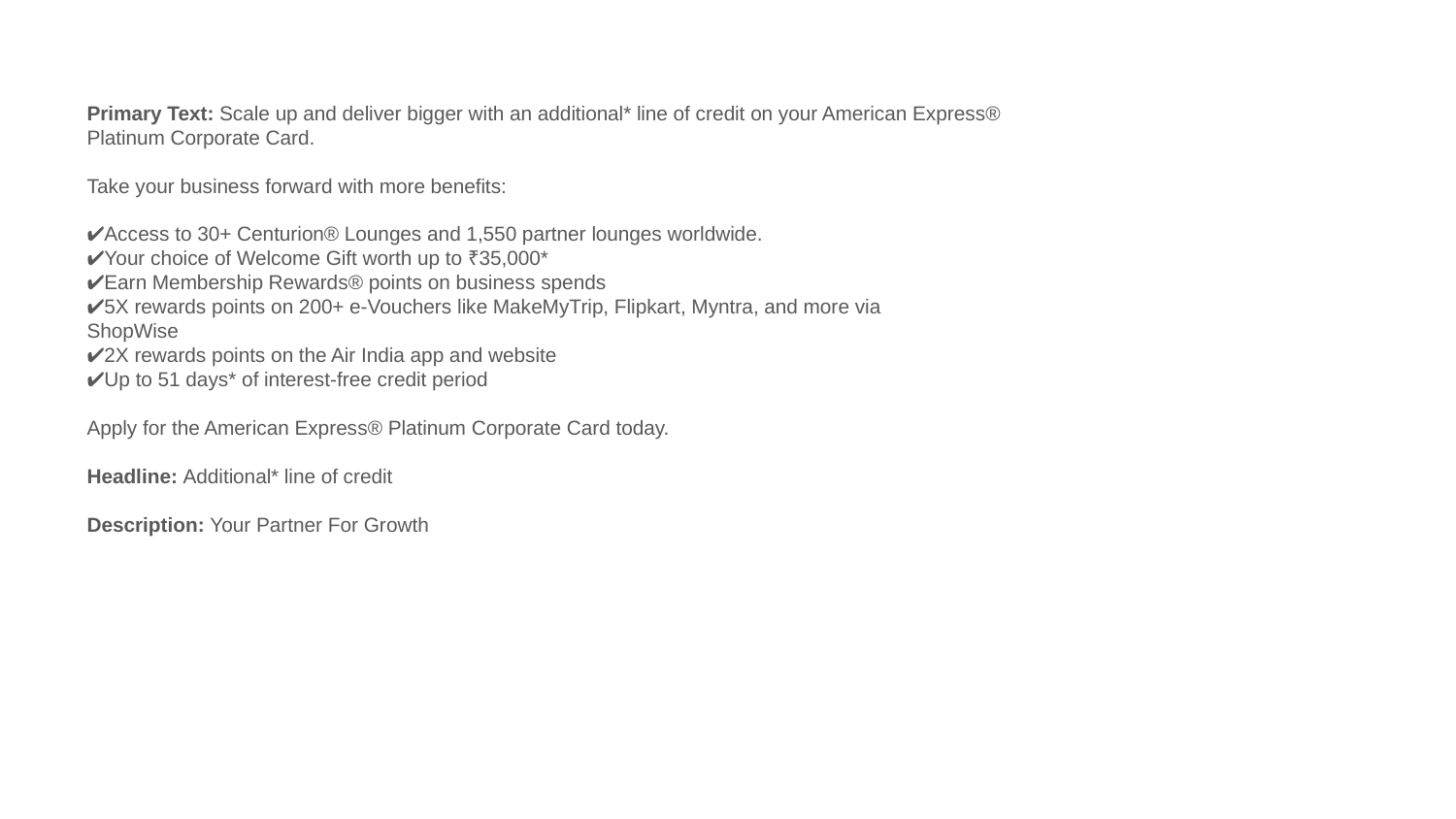

Primary Text: Scale up and deliver bigger with an additional* line of credit on your American Express® Platinum Corporate Card.

Take your business forward with more benefits:

✔Access to 30+ Centurion® Lounges and 1,550 partner lounges worldwide.
✔Your choice of Welcome Gift worth up to ₹35,000*
✔Earn Membership Rewards® points on business spends
✔5X rewards points on 200+ e-Vouchers like MakeMyTrip, Flipkart, Myntra, and more via
ShopWise
✔2X rewards points on the Air India app and website
✔Up to 51 days* of interest-free credit period

Apply for the American Express® Platinum Corporate Card today.

Headline: Additional* line of credit

Description: Your Partner For Growth